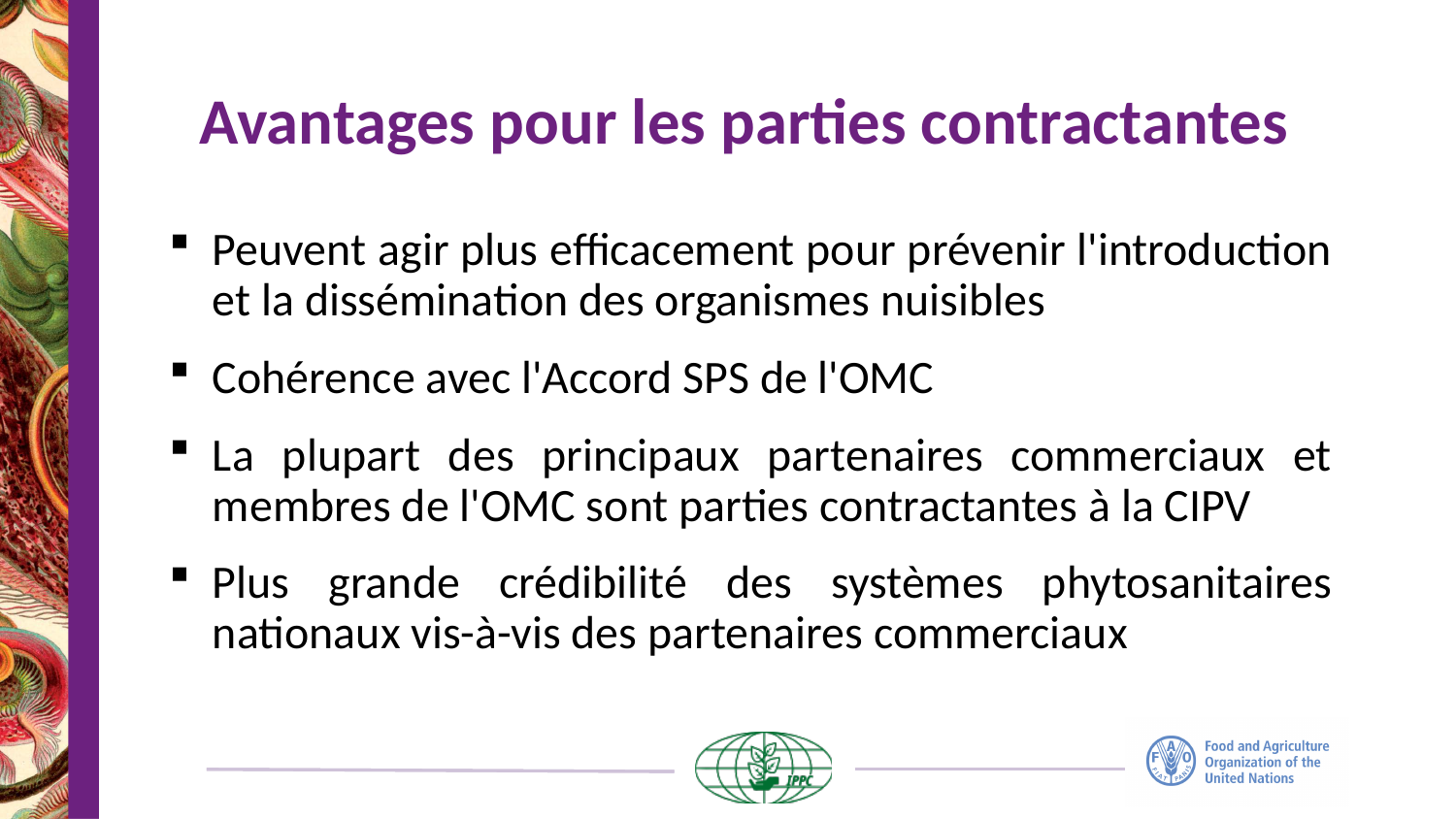

# Avantages pour les parties contractantes
Peuvent agir plus efficacement pour prévenir l'introduction et la dissémination des organismes nuisibles
Cohérence avec l'Accord SPS de l'OMC
La plupart des principaux partenaires commerciaux et membres de l'OMC sont parties contractantes à la CIPV
Plus grande crédibilité des systèmes phytosanitaires nationaux vis-à-vis des partenaires commerciaux